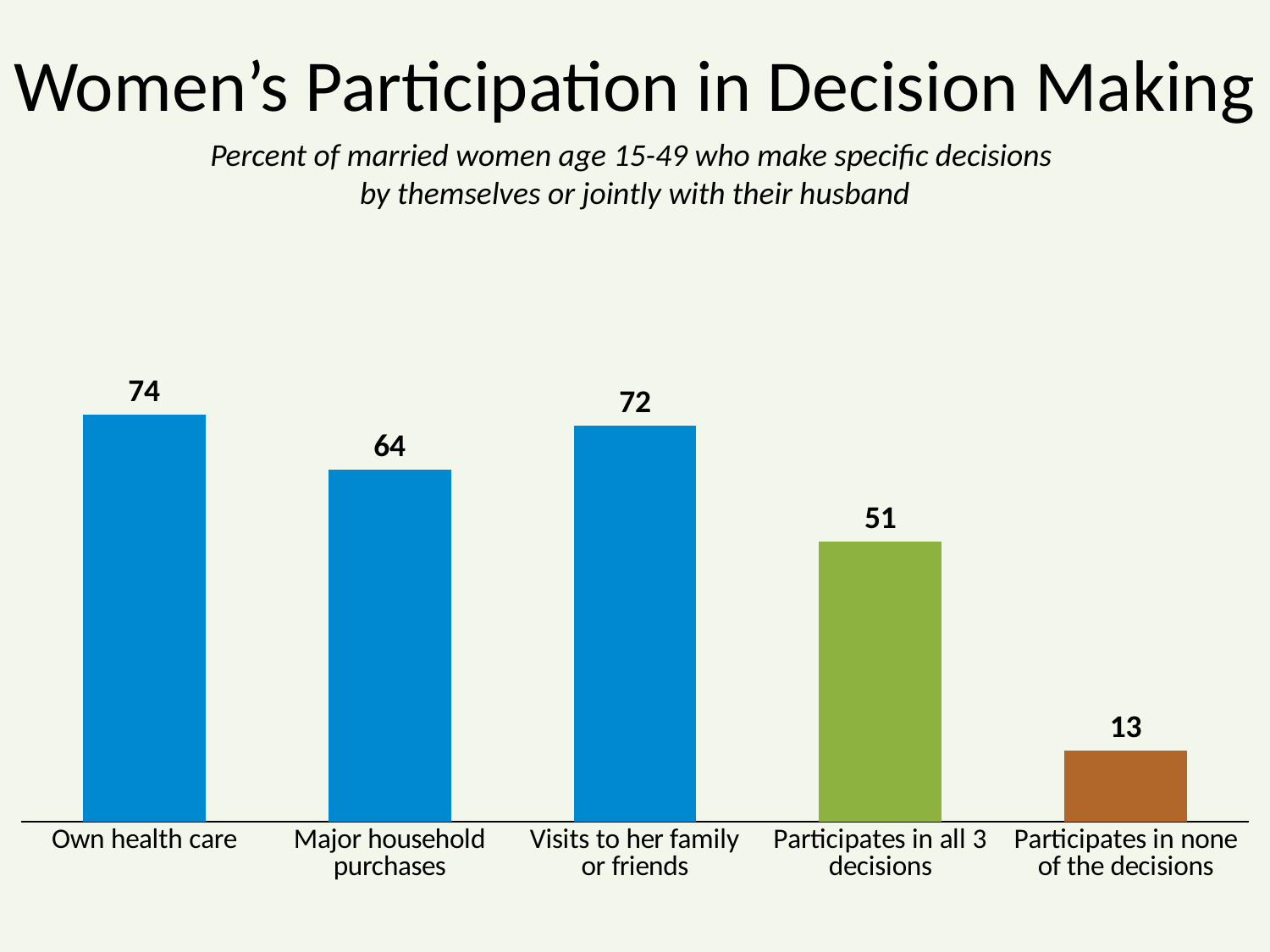

# Women’s Participation in Decision Making
Percent of married women age 15-49 who make specific decisions
by themselves or jointly with their husband

### Chart

| Category | Series 1 |
|---|---|
| Own health care | 74.0 |
| Major household purchases | 64.0 |
| Visits to her family or friends | 72.0 |
| Participates in all 3 decisions | 51.0 |
| Participates in none of the decisions | 13.0 |